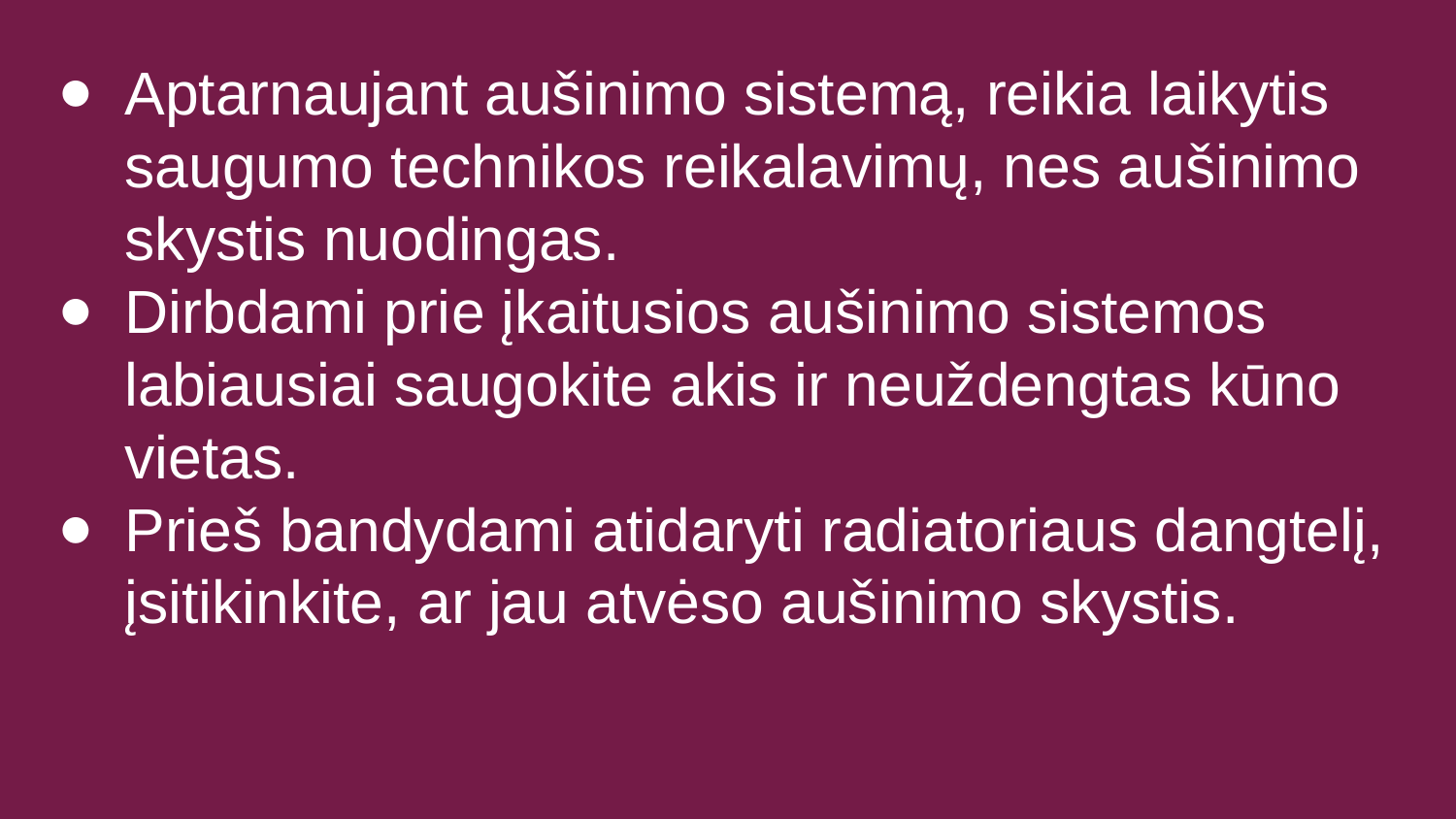

Aptarnaujant aušinimo sistemą, reikia laikytis saugumo technikos reikalavimų, nes aušinimo skystis nuodingas.
Dirbdami prie įkaitusios aušinimo sistemos labiausiai saugokite akis ir neuždengtas kūno vietas.
Prieš bandydami atidaryti radiatoriaus dangtelį, įsitikinkite, ar jau atvėso aušinimo skystis.